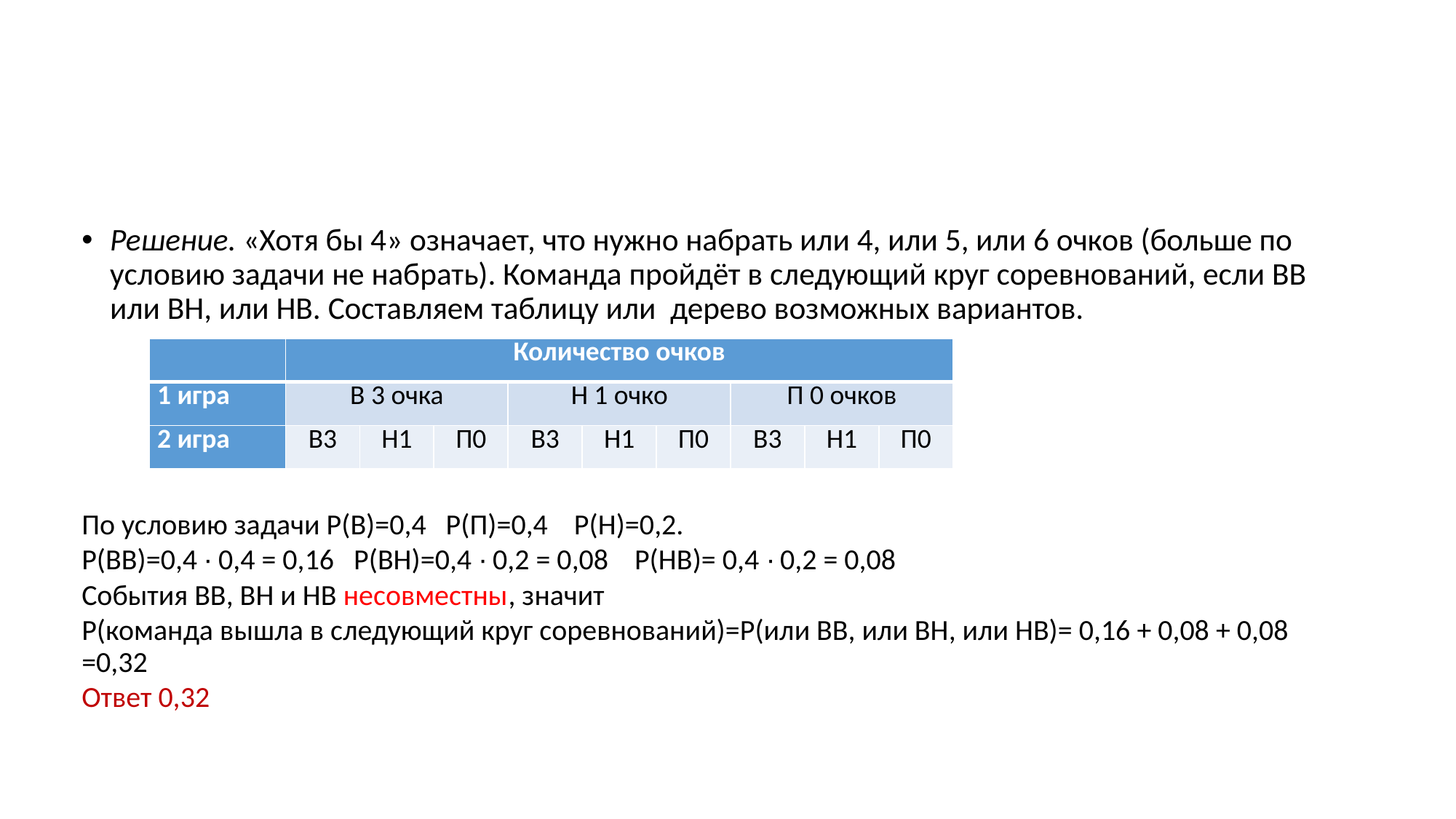

#
Решение. «Хотя бы 4» означает, что нужно набрать или 4, или 5, или 6 очков (больше по условию задачи не набрать). Команда пройдёт в следующий круг соревнований, если ВВ или ВН, или НВ. Составляем таблицу или  дерево возможных вариантов.

По условию задачи Р(В)=0,4   Р(П)=0,4    Р(Н)=0,2.
Р(ВВ)=0,4 ∙ 0,4 = 0,16   Р(ВН)=0,4 ∙ 0,2 = 0,08    Р(НВ)= 0,4 ∙ 0,2 = 0,08
События ВВ, ВН и НВ несовместны, значит
Р(команда вышла в следующий круг соревнований)=Р(или ВВ, или ВН, или НВ)= 0,16 + 0,08 + 0,08 =0,32
Ответ 0,32

|  | Количество очков |  |  |  |  |  |  |  |  |
| --- | --- | --- | --- | --- | --- | --- | --- | --- | --- |
| 1 игра | В 3 очка |  |  | Н 1 очко |  |  | П 0 очков |  |  |
| 2 игра | В3 | Н1 | П0 | В3 | Н1 | П0 | В3 | Н1 | П0 |